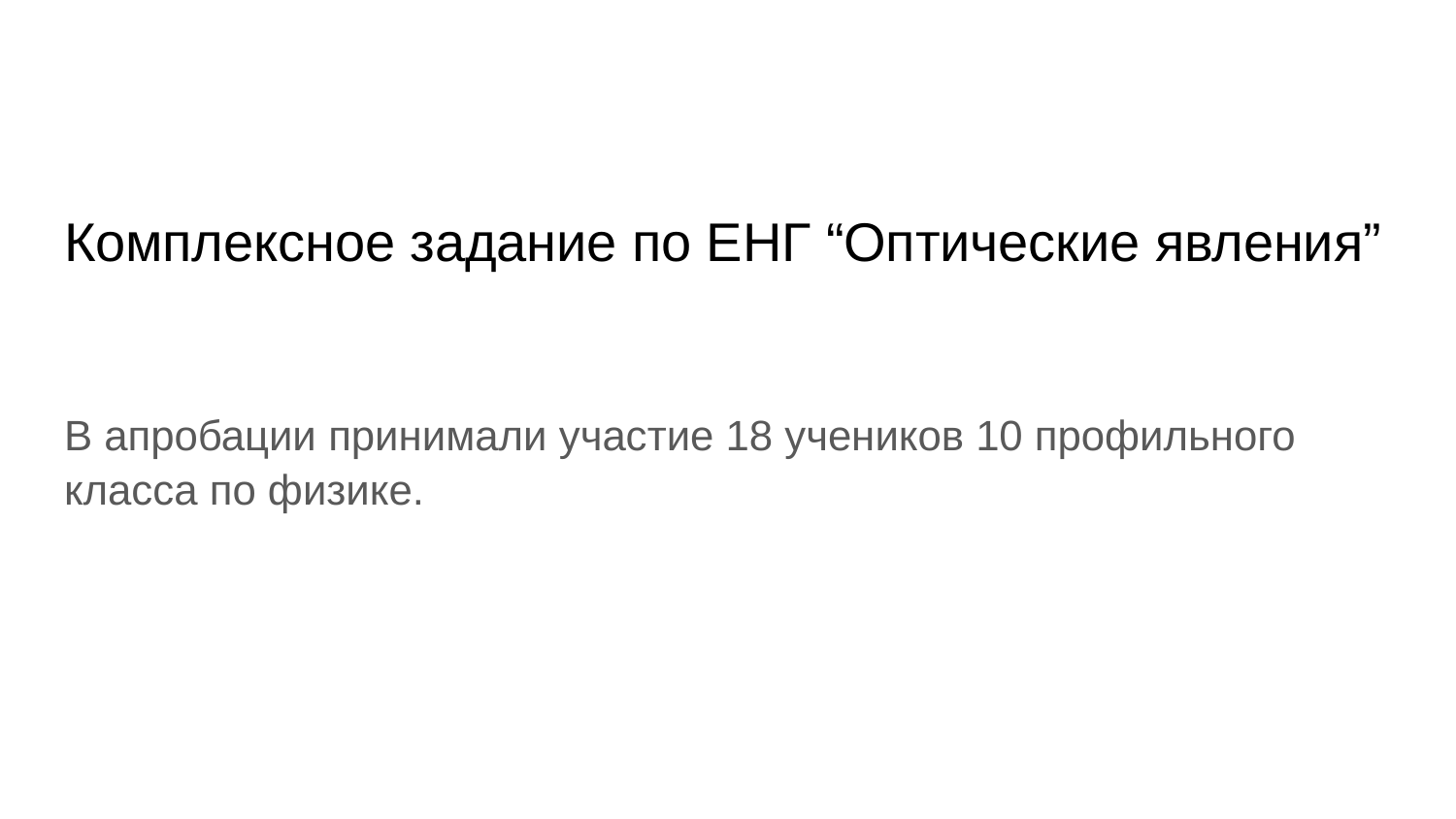

# Комплексное задание по ЕНГ “Оптические явления”
В апробации принимали участие 18 учеников 10 профильного класса по физике.